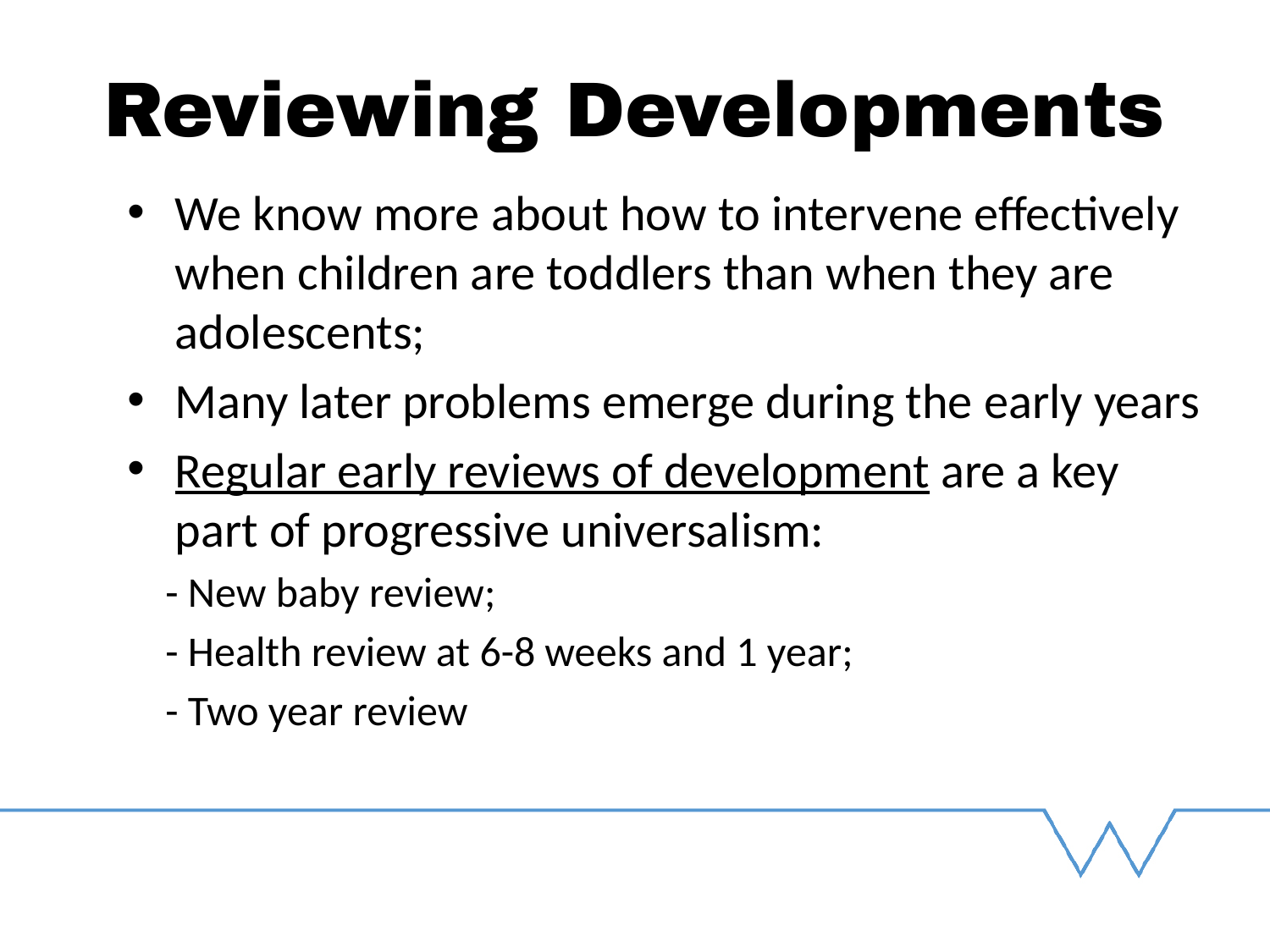

# Reviewing Developments

We know more about how to intervene effectively when children are toddlers than when they are adolescents;
Many later problems emerge during the early years
Regular early reviews of development are a key part of progressive universalism:
    - New baby review;
    - Health review at 6-8 weeks and 1 year;
    - Two year review